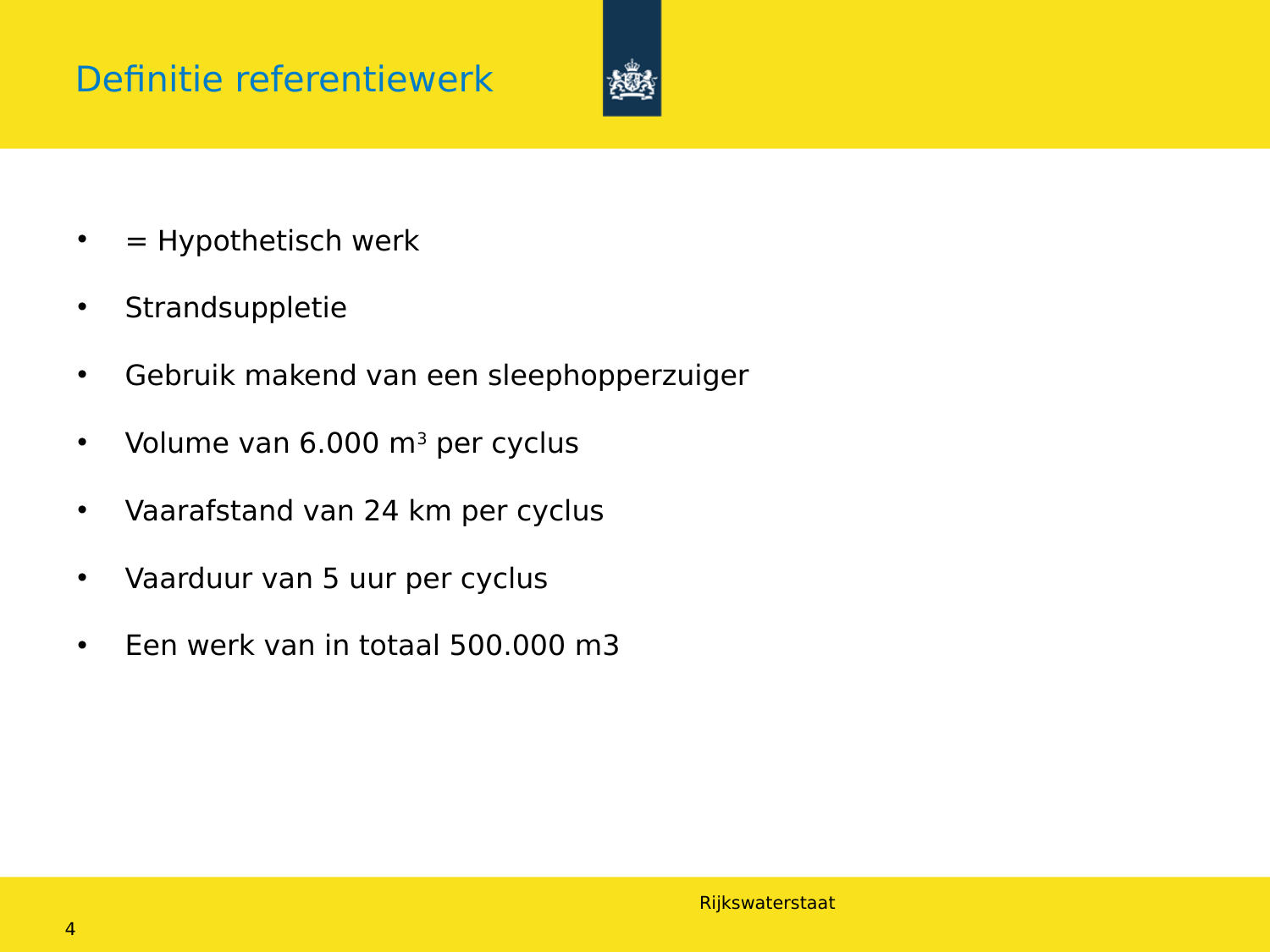

# Definitie referentiewerk
= Hypothetisch werk

Strandsuppletie

Gebruik makend van een sleephopperzuiger

Volume van 6.000 m3 per cyclus

Vaarafstand van 24 km per cyclus

Vaarduur van 5 uur per cyclus

Een werk van in totaal 500.000 m3